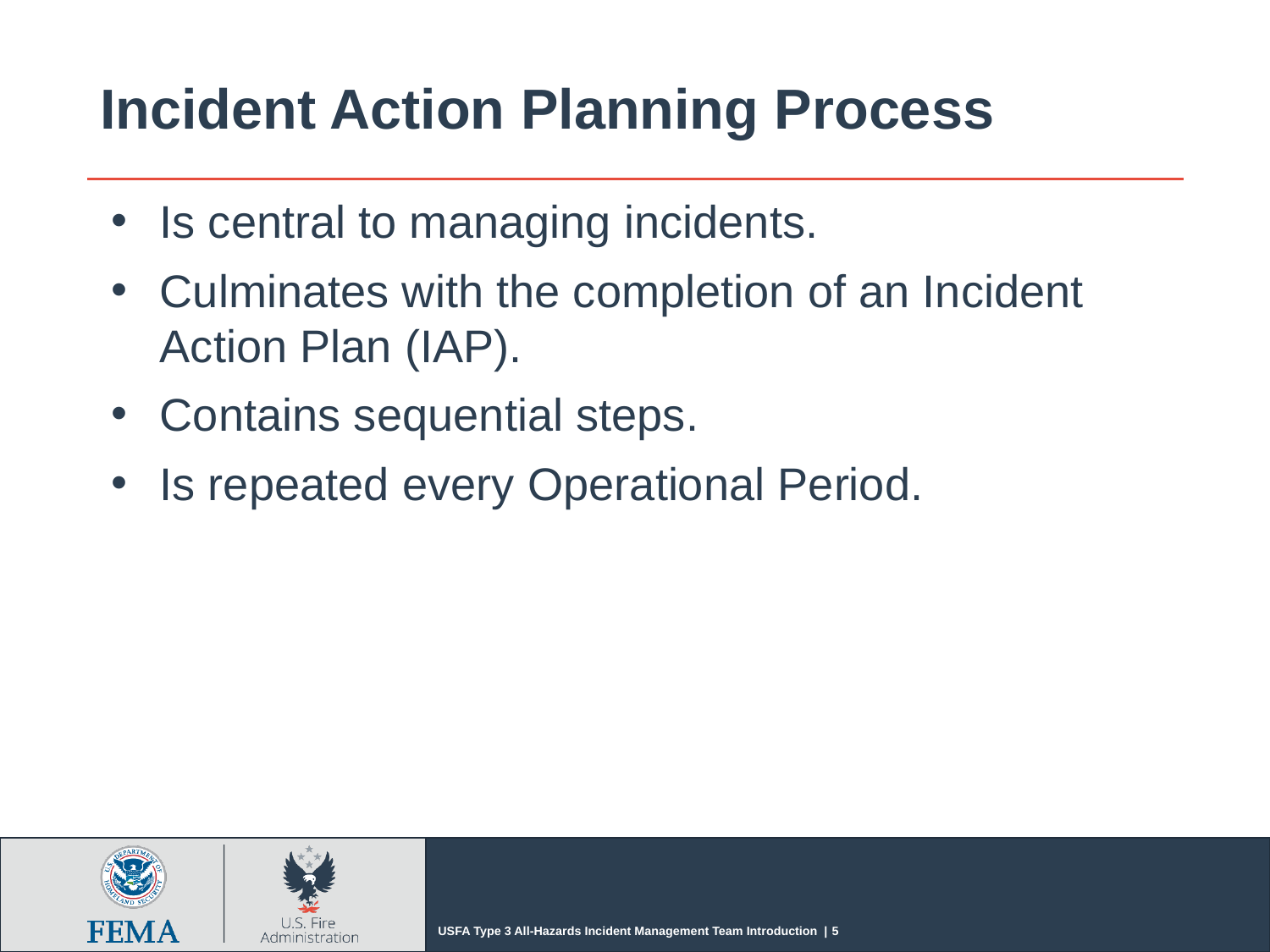

# Incident Action Planning Process
Is central to managing incidents.
Culminates with the completion of an Incident Action Plan (IAP).
Contains sequential steps.
Is repeated every Operational Period.

USFA Type 3 All-Hazards Incident Management Team Introduction  | 5